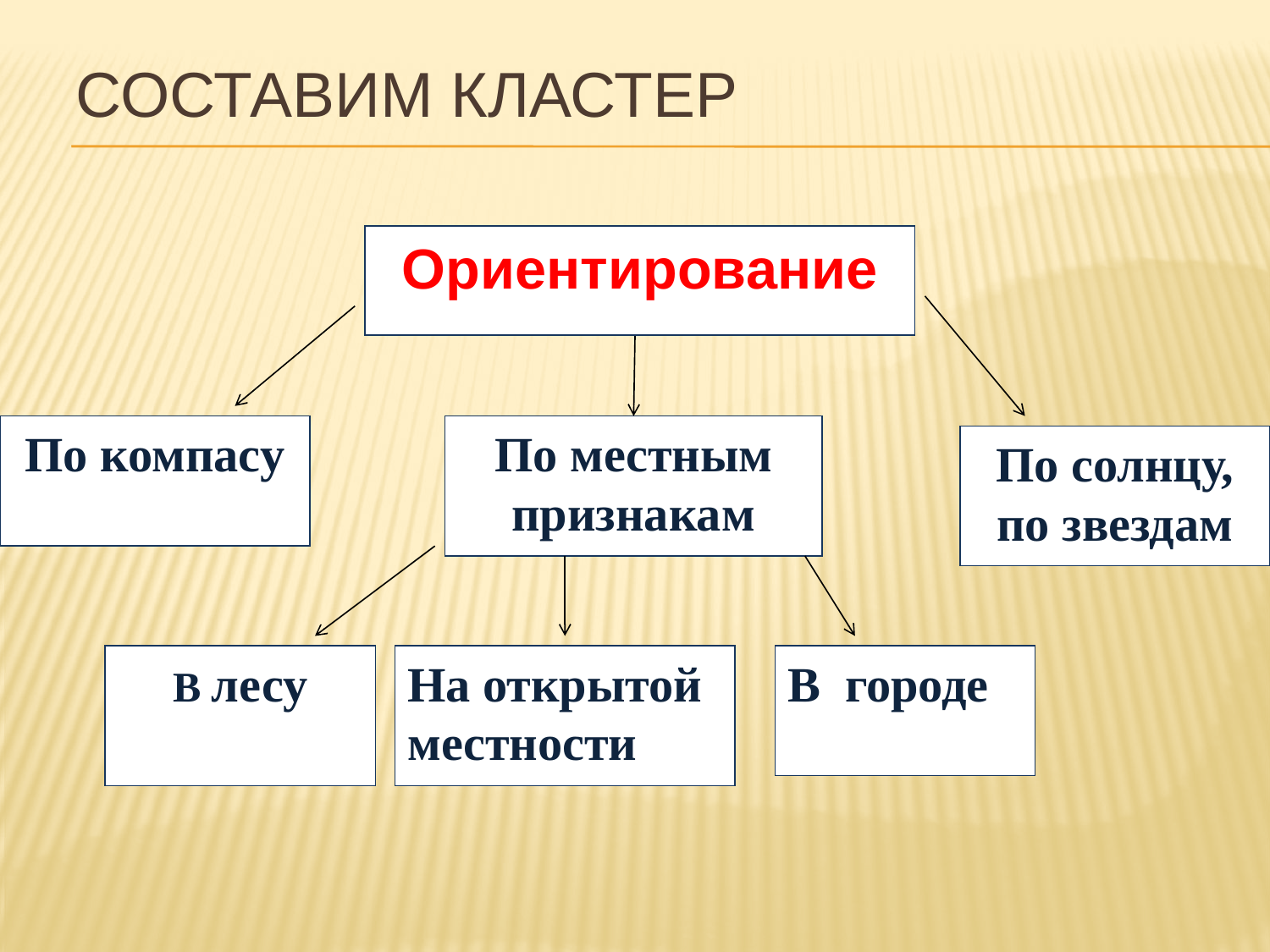

# Составим кластер
Ориентирование
По компасу
По местным признакам
По солнцу, по звездам
В лесу
На открытой местности
В  городе